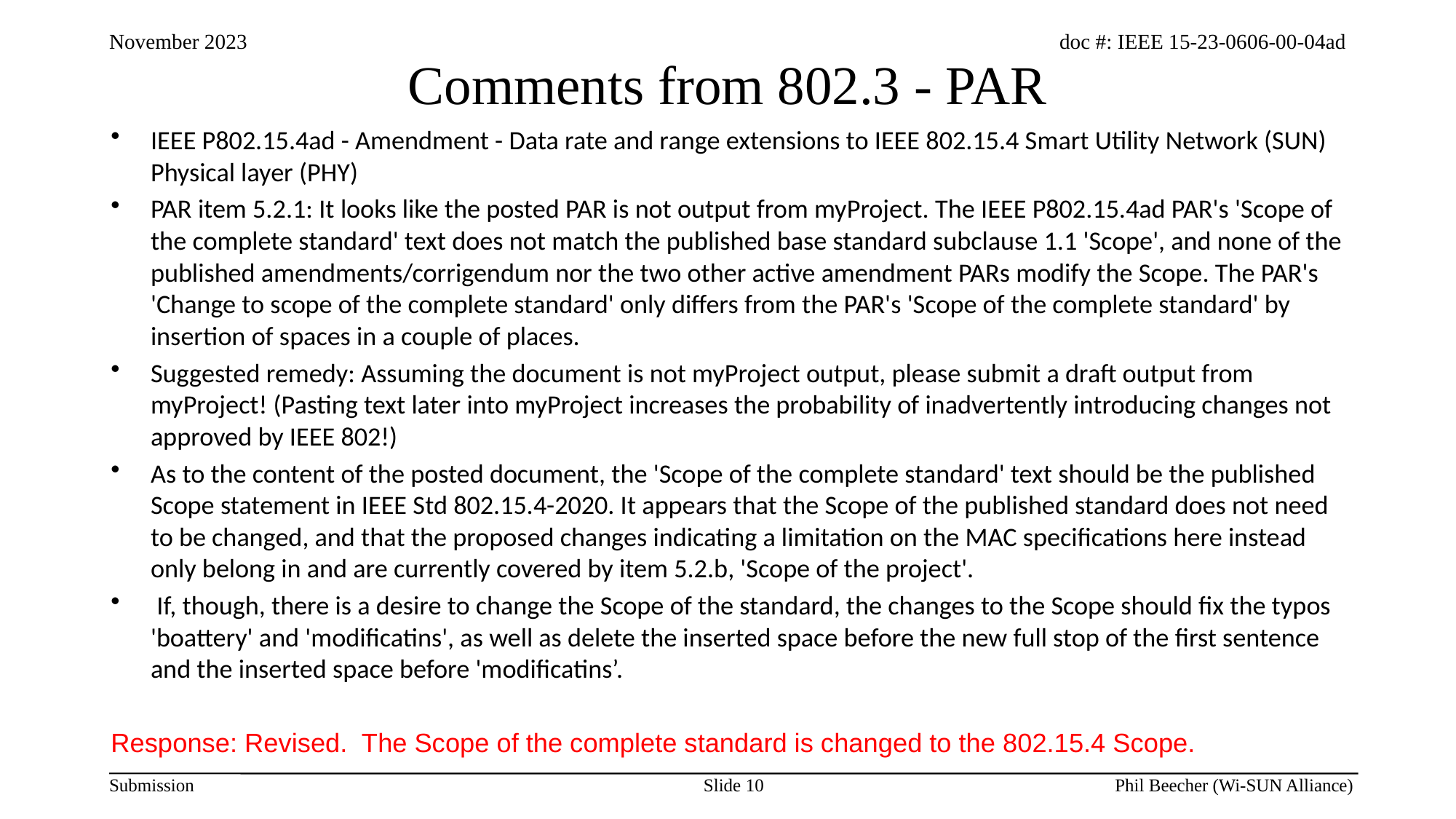

# Comments from 802.3 - PAR
IEEE P802.15.4ad - Amendment - Data rate and range extensions to IEEE 802.15.4 Smart Utility Network (SUN) Physical layer (PHY)
PAR item 5.2.1: It looks like the posted PAR is not output from myProject. The IEEE P802.15.4ad PAR's 'Scope of the complete standard' text does not match the published base standard subclause 1.1 'Scope', and none of the published amendments/corrigendum nor the two other active amendment PARs modify the Scope. The PAR's 'Change to scope of the complete standard' only differs from the PAR's 'Scope of the complete standard' by insertion of spaces in a couple of places.
Suggested remedy: Assuming the document is not myProject output, please submit a draft output from myProject! (Pasting text later into myProject increases the probability of inadvertently introducing changes not approved by IEEE 802!)
As to the content of the posted document, the 'Scope of the complete standard' text should be the published Scope statement in IEEE Std 802.15.4-2020. It appears that the Scope of the published standard does not need to be changed, and that the proposed changes indicating a limitation on the MAC specifications here instead only belong in and are currently covered by item 5.2.b, 'Scope of the project'.
 If, though, there is a desire to change the Scope of the standard, the changes to the Scope should fix the typos 'boattery' and 'modificatins', as well as delete the inserted space before the new full stop of the first sentence and the inserted space before 'modificatins’.

Response: Revised.  The Scope of the complete standard is changed to the 802.15.4 Scope.

Slide 10
Phil Beecher (Wi-SUN Alliance)